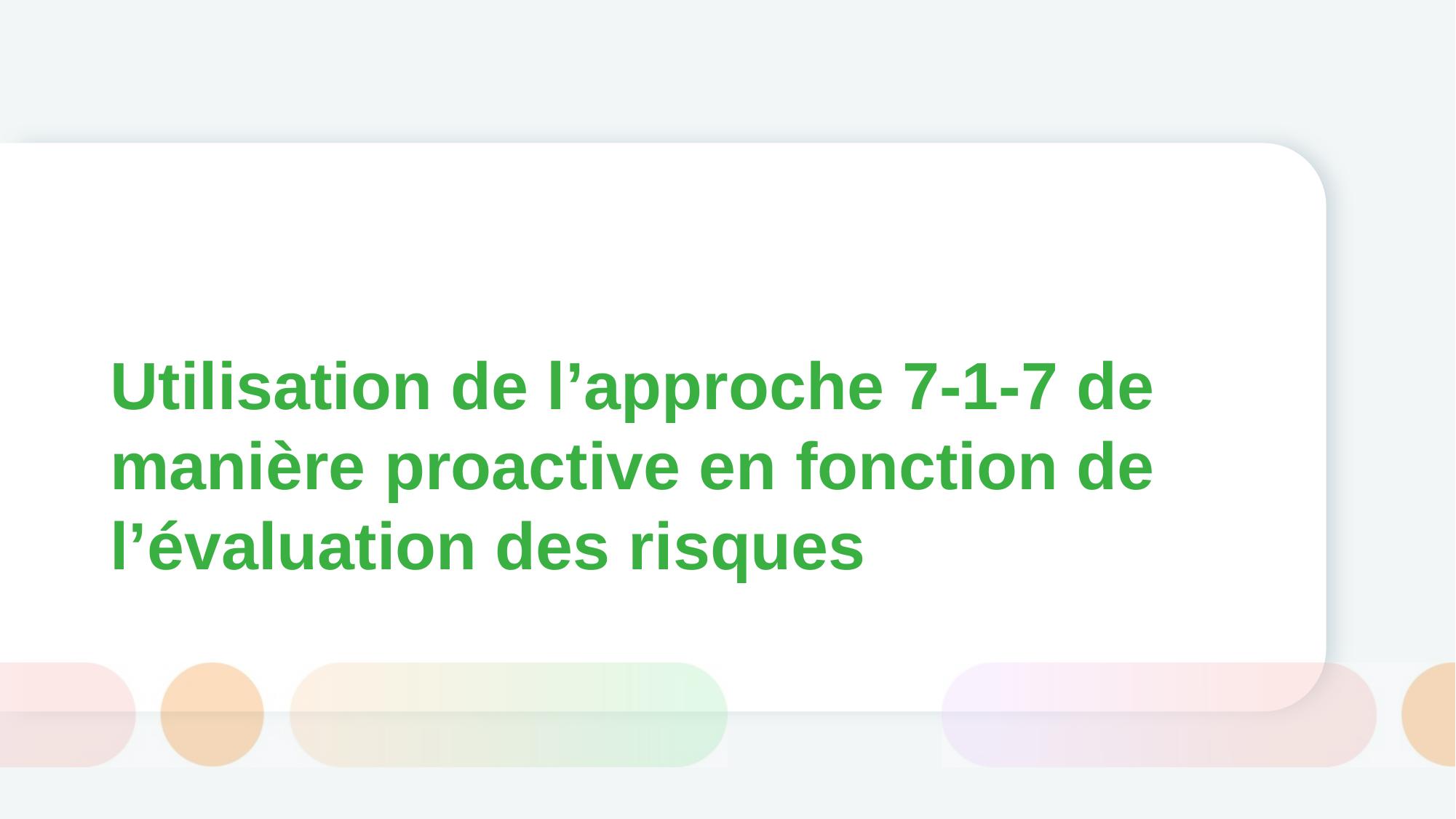

# Utilisation de l’approche 7-1-7 de manière proactive en fonction de l’évaluation des risques